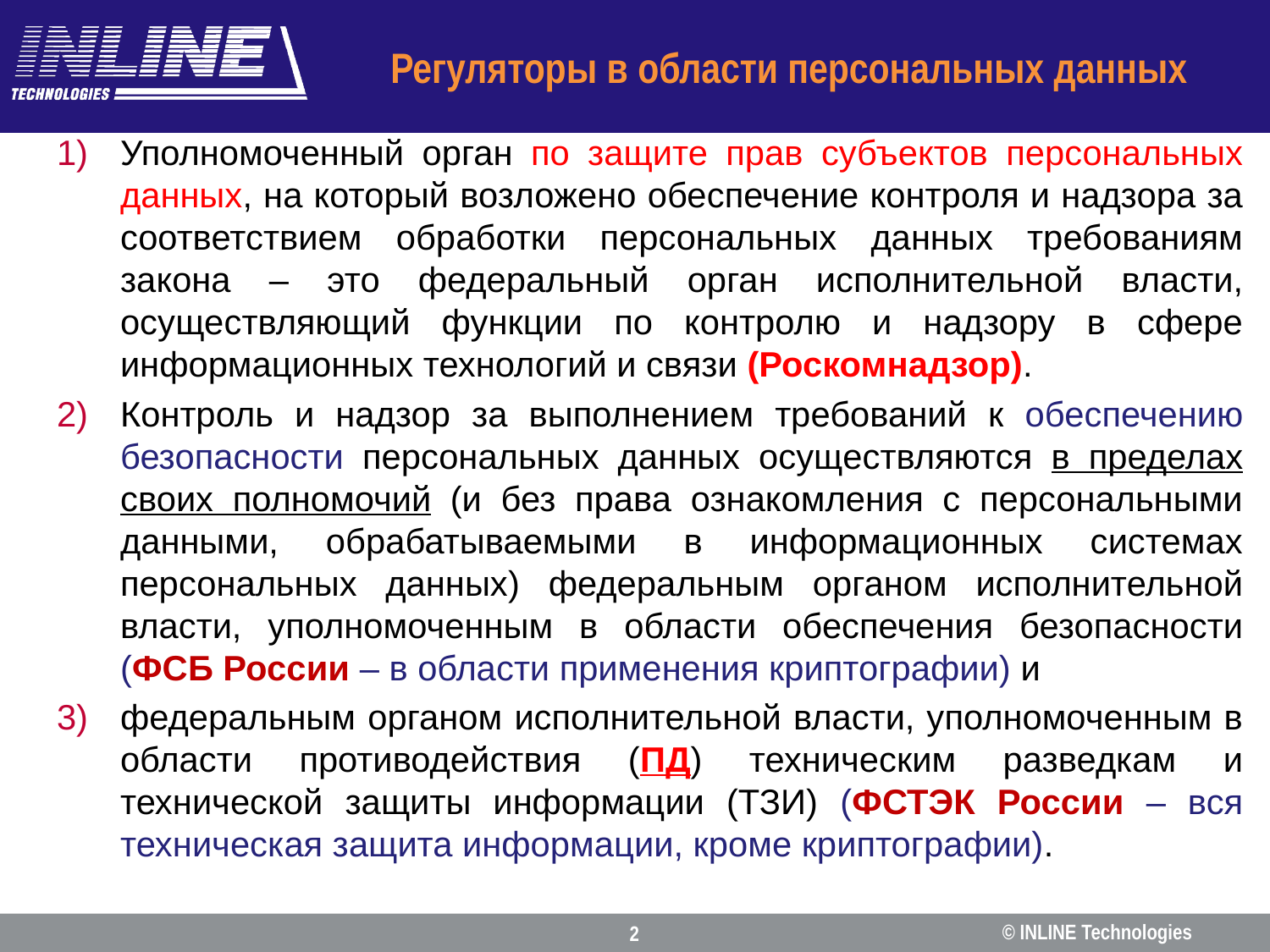

# Регуляторы в области персональных данных
Уполномоченный орган по защите прав субъектов персональных данных, на который возложено обеспечение контроля и надзора за соответствием обработки персональных данных требованиям закона – это федеральный орган исполнительной власти, осуществляющий функции по контролю и надзору в сфере информационных технологий и связи (Роскомнадзор).
Контроль и надзор за выполнением требований к обеспечению безопасности персональных данных осуществляются в пределах своих полномочий (и без права ознакомления с персональными данными, обрабатываемыми в информационных системах персональных данных) федеральным органом исполнительной власти, уполномоченным в области обеспечения безопасности (ФСБ России – в области применения криптографии) и
федеральным органом исполнительной власти, уполномоченным в области противодействия (ПД) техническим разведкам и технической защиты информации (ТЗИ) (ФСТЭК России – вся техническая защита информации, кроме криптографии).
© INLINE Technologies
2